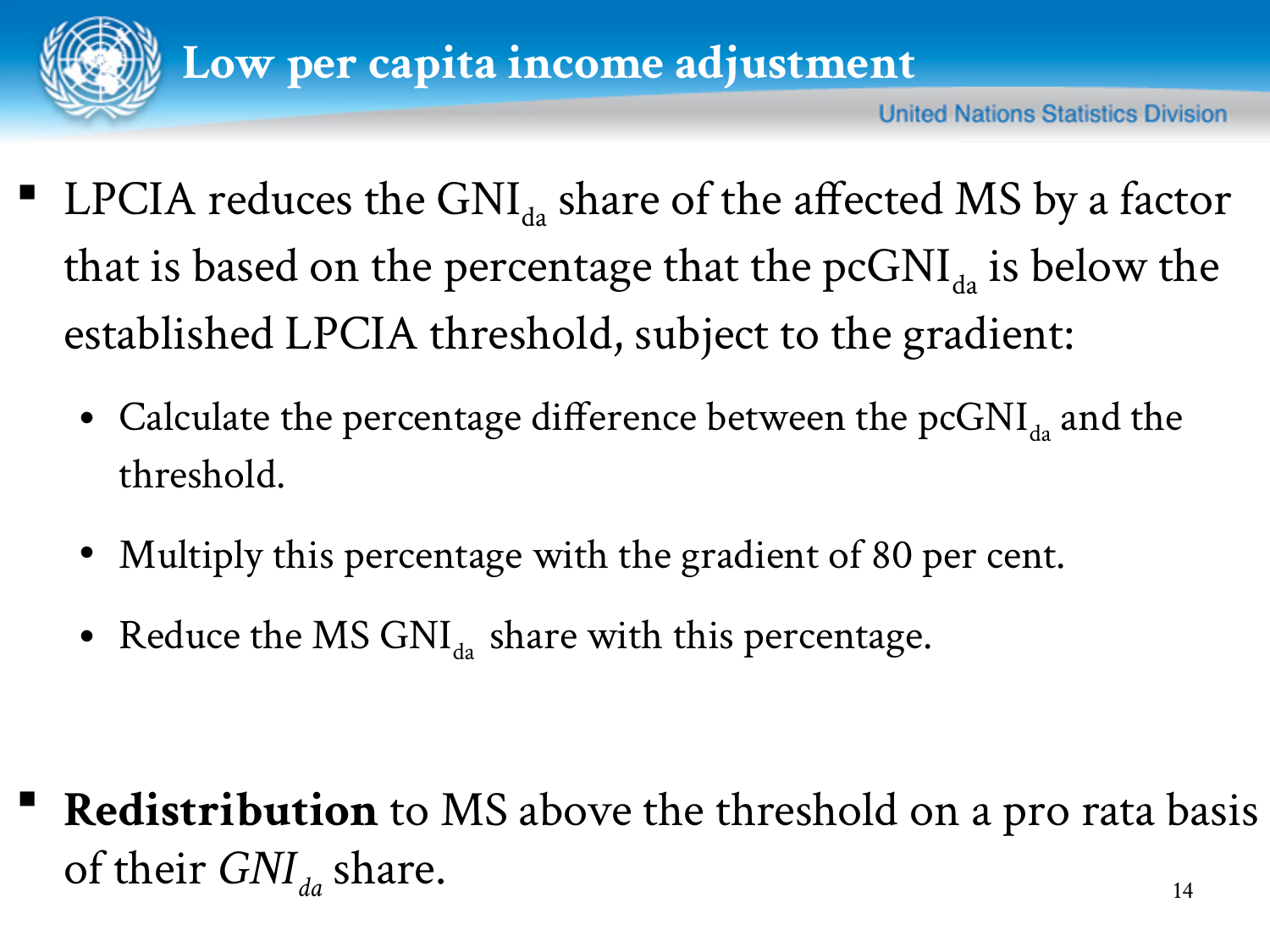

# Low per capita income adjustment
LPCIA reduces the GNIda share of the affected MS by a factor that is based on the percentage that the pcGNIda is below the established LPCIA threshold, subject to the gradient:
Calculate the percentage difference between the pcGNIda and the threshold.
Multiply this percentage with the gradient of 80 per cent.
Reduce the MS GNIda  share with this percentage.

Redistribution to MS above the threshold on a pro rata basis of their GNIda share.

14